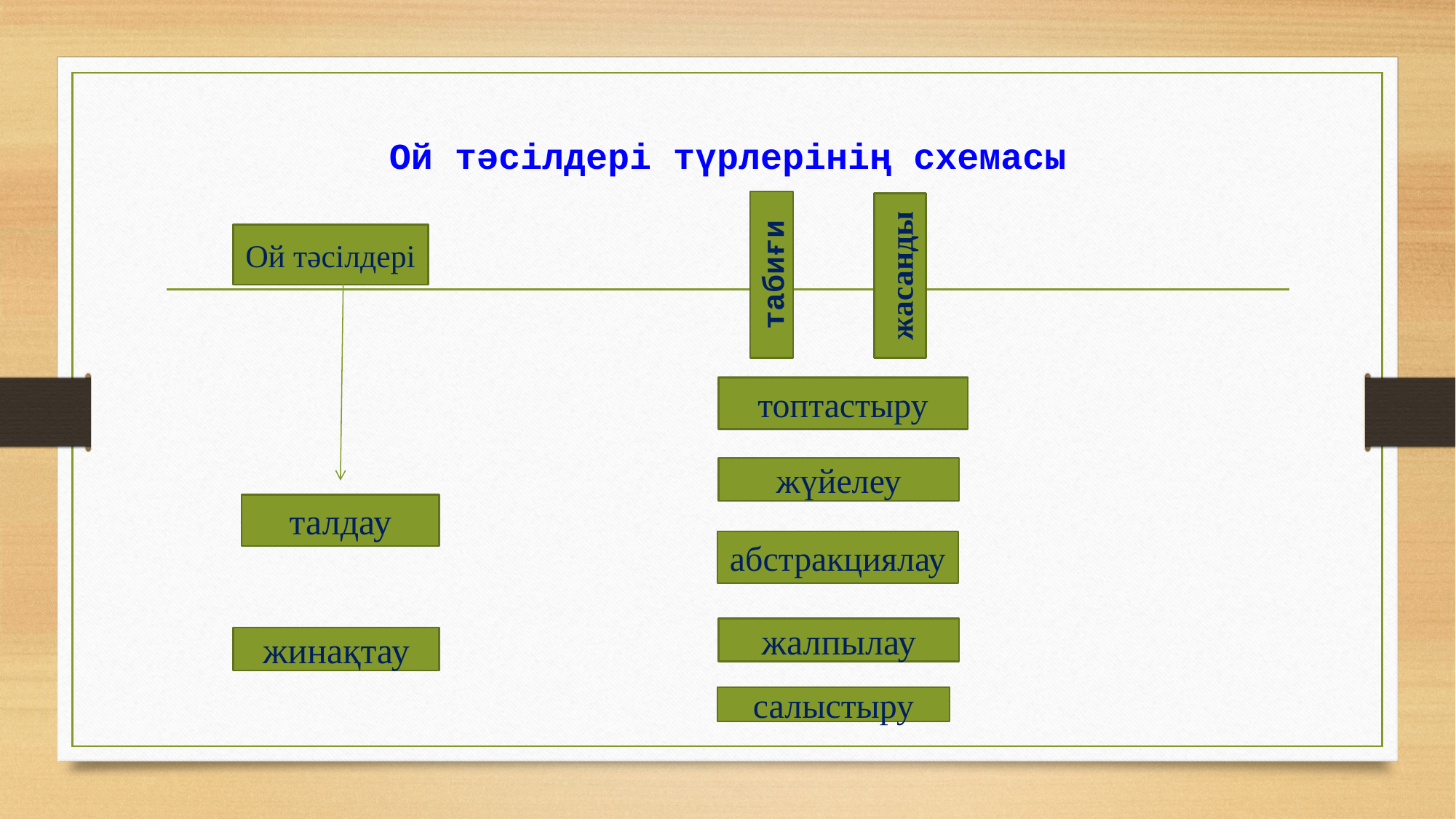

# Ой тәсілдері түрлерінің схемасы
Ой тәсілдері
жасанды
табиғи
топтастыру
жүйелеу
талдау
абстракциялау
жалпылау
жинақтау
салыстыру